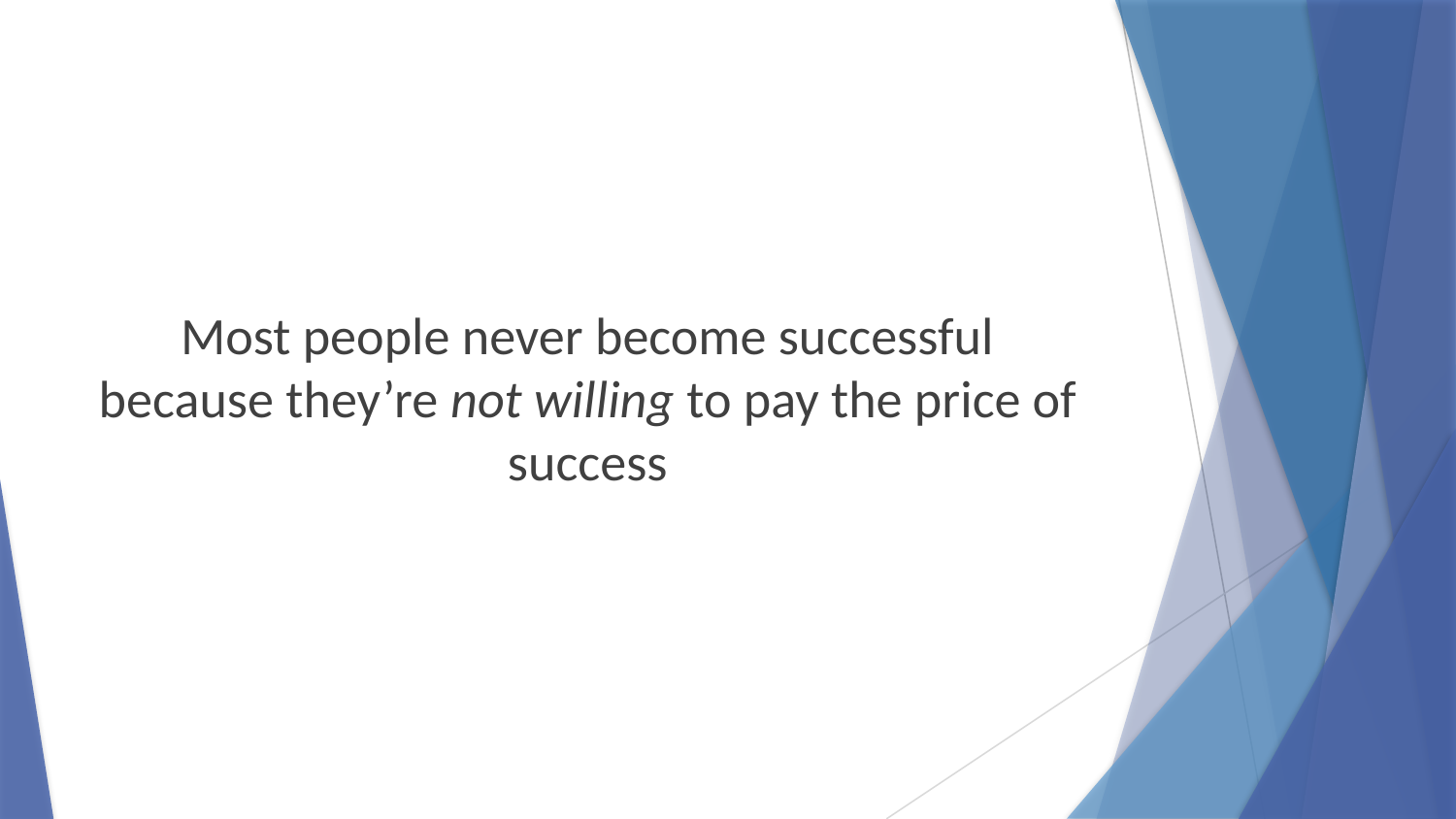

Most people never become successful because they’re not willing to pay the price of success